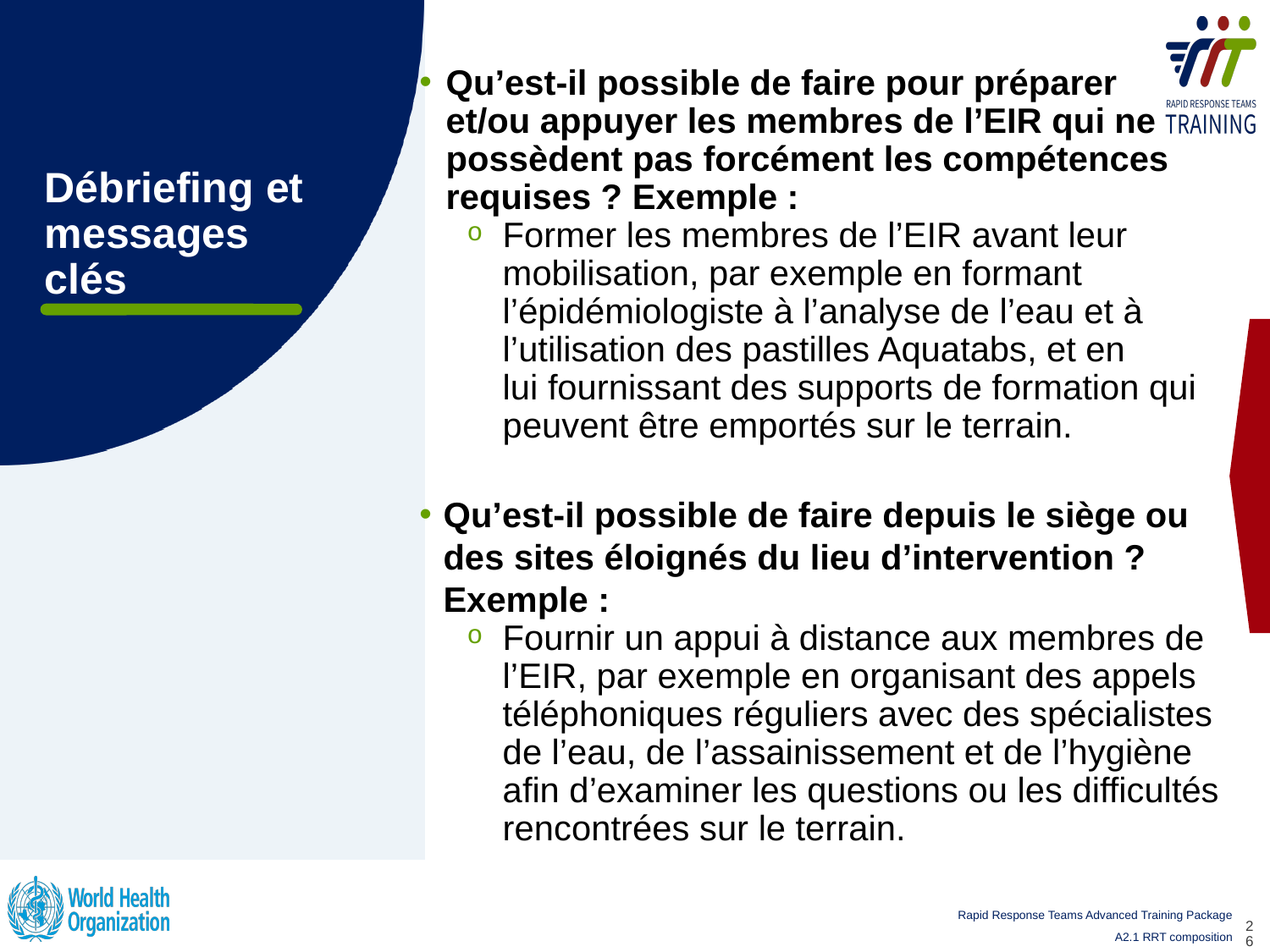

Qu’est-il possible de faire pour préparer et/ou appuyer les membres de l’EIR qui ne possèdent pas forcément les compétences requises ? Exemple :
Former les membres de l’EIR avant leur mobilisation, par exemple en formant l’épidémiologiste à l’analyse de l’eau et à l’utilisation des pastilles Aquatabs, et en lui fournissant des supports de formation qui peuvent être emportés sur le terrain.

Qu’est-il possible de faire depuis le siège ou des sites éloignés du lieu d’intervention ? Exemple :
Fournir un appui à distance aux membres de l’EIR, par exemple en organisant des appels téléphoniques réguliers avec des spécialistes de l’eau, de l’assainissement et de l’hygiène afin d’examiner les questions ou les difficultés rencontrées sur le terrain.

# Débriefing et messages clés

26